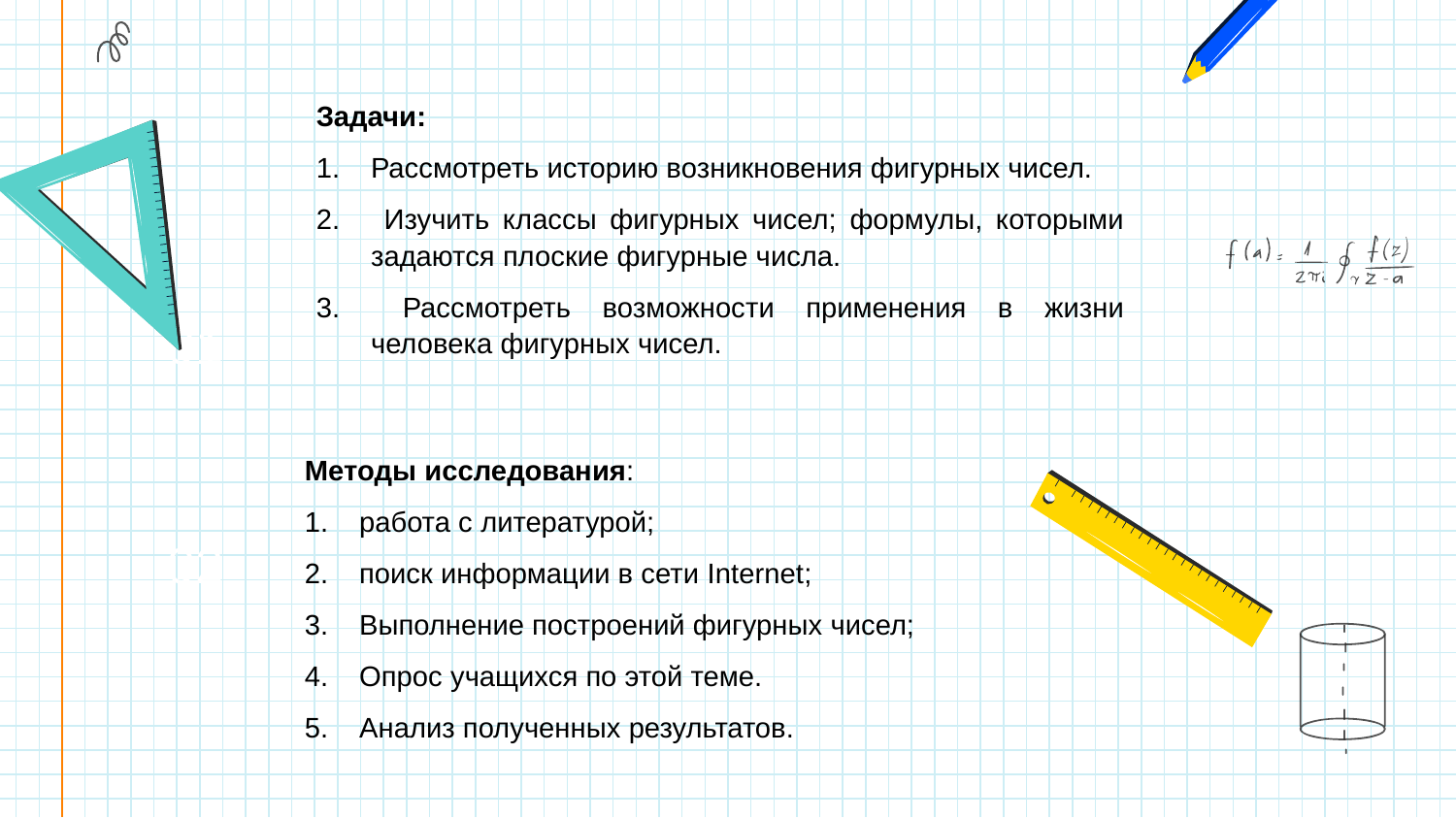

Задачи:
Рассмотреть историю возникновения фигурных чисел.
 Изучить классы фигурных чисел; формулы, которыми задаются плоские фигурные числа.
 Рассмотреть возможности применения в жизни человека фигурных чисел.

01
Методы исследования:
работа с литературой;
поиск информации в сети Internet;
Выполнение построений фигурных чисел;
Опрос учащихся по этой теме.
Анализ полученных результатов.

02